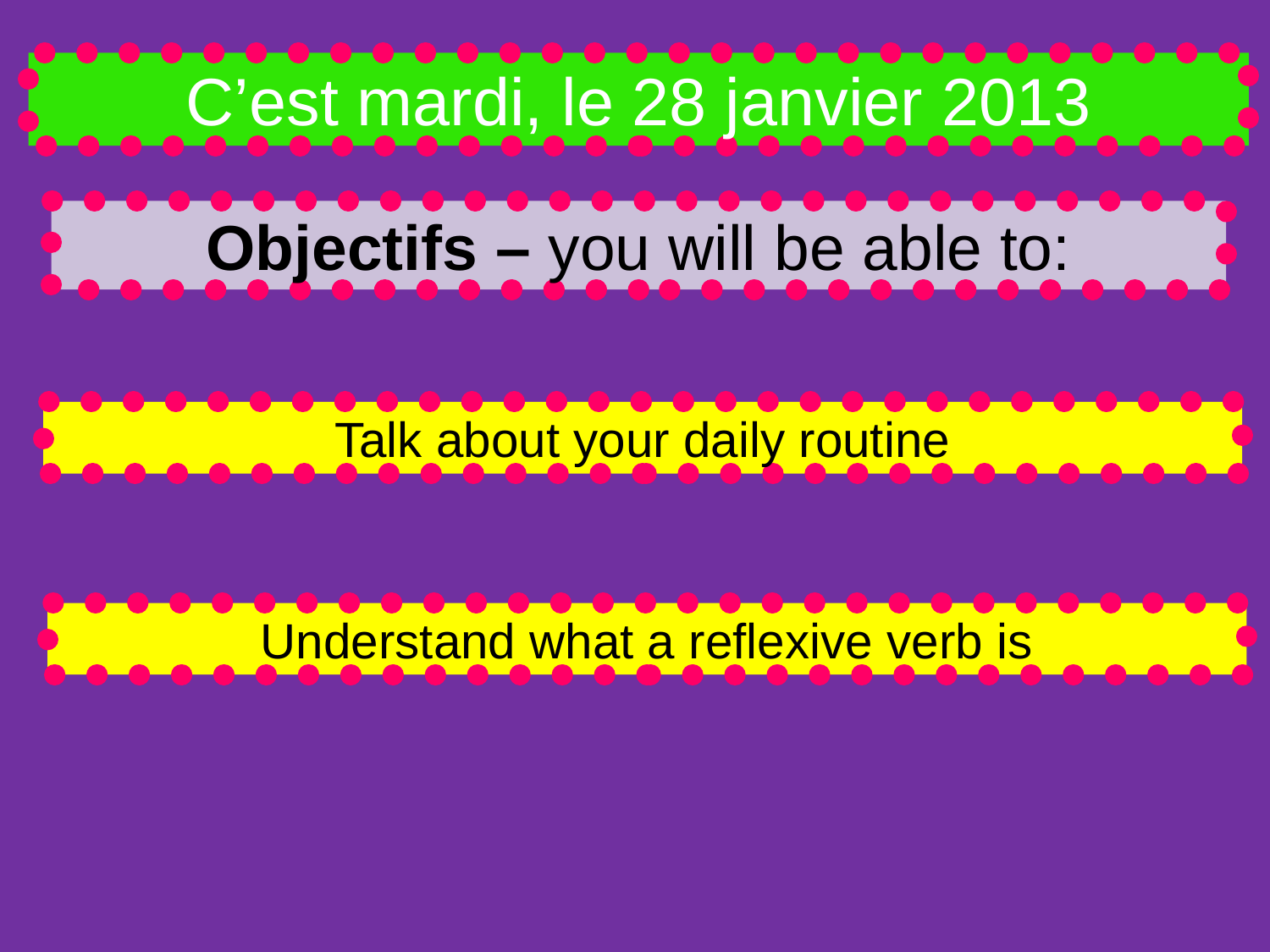

C’est mardi, le 28 janvier 2013
Objectifs – you will be able to:
Talk about your daily routine
Understand what a reflexive verb is